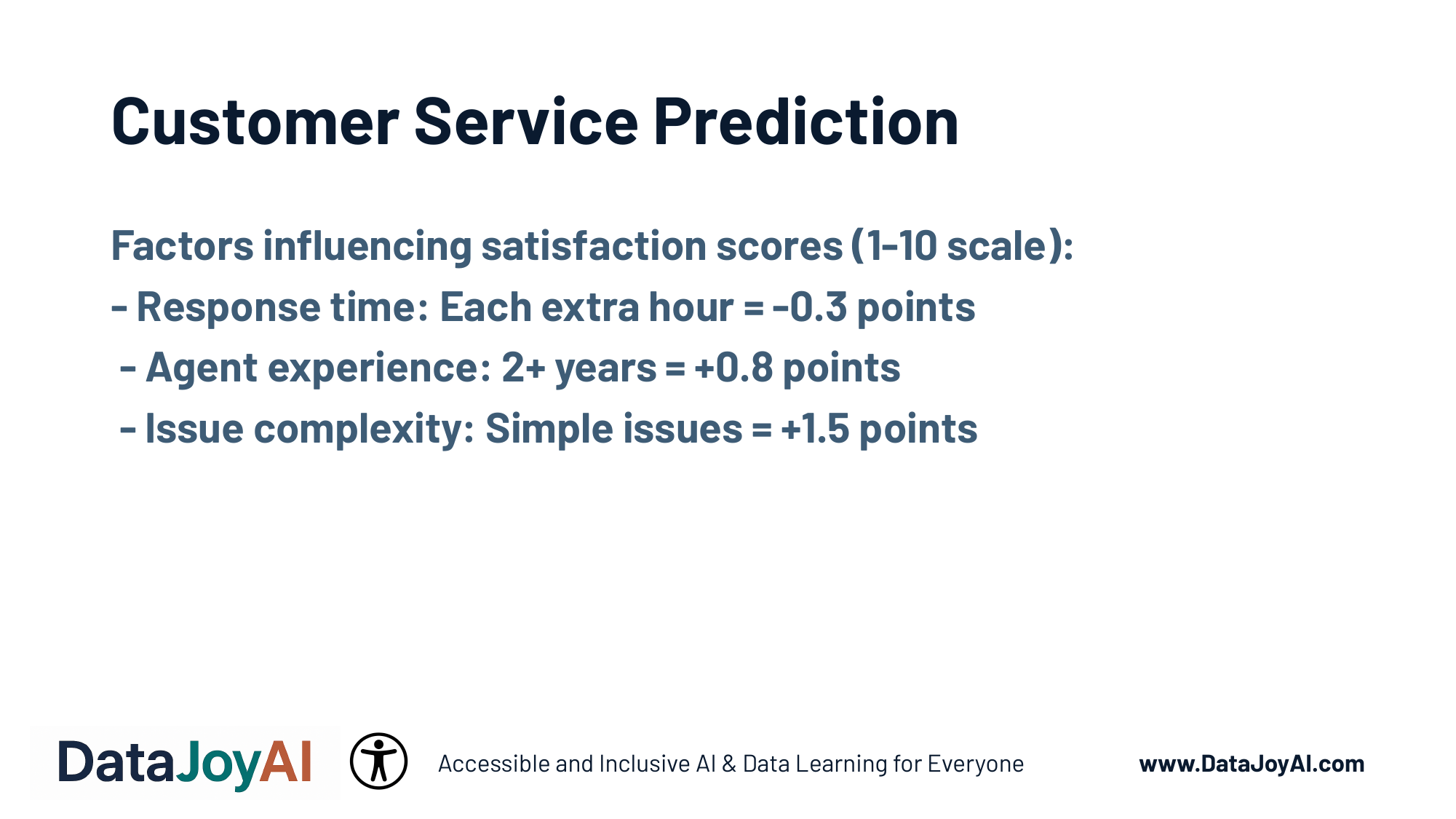

# Customer Service Prediction
Factors influencing satisfaction scores (1-10 scale):
- Response time: Each extra hour = -0.3 points
 - Agent experience: 2+ years = +0.8 points
 - Issue complexity: Simple issues = +1.5 points